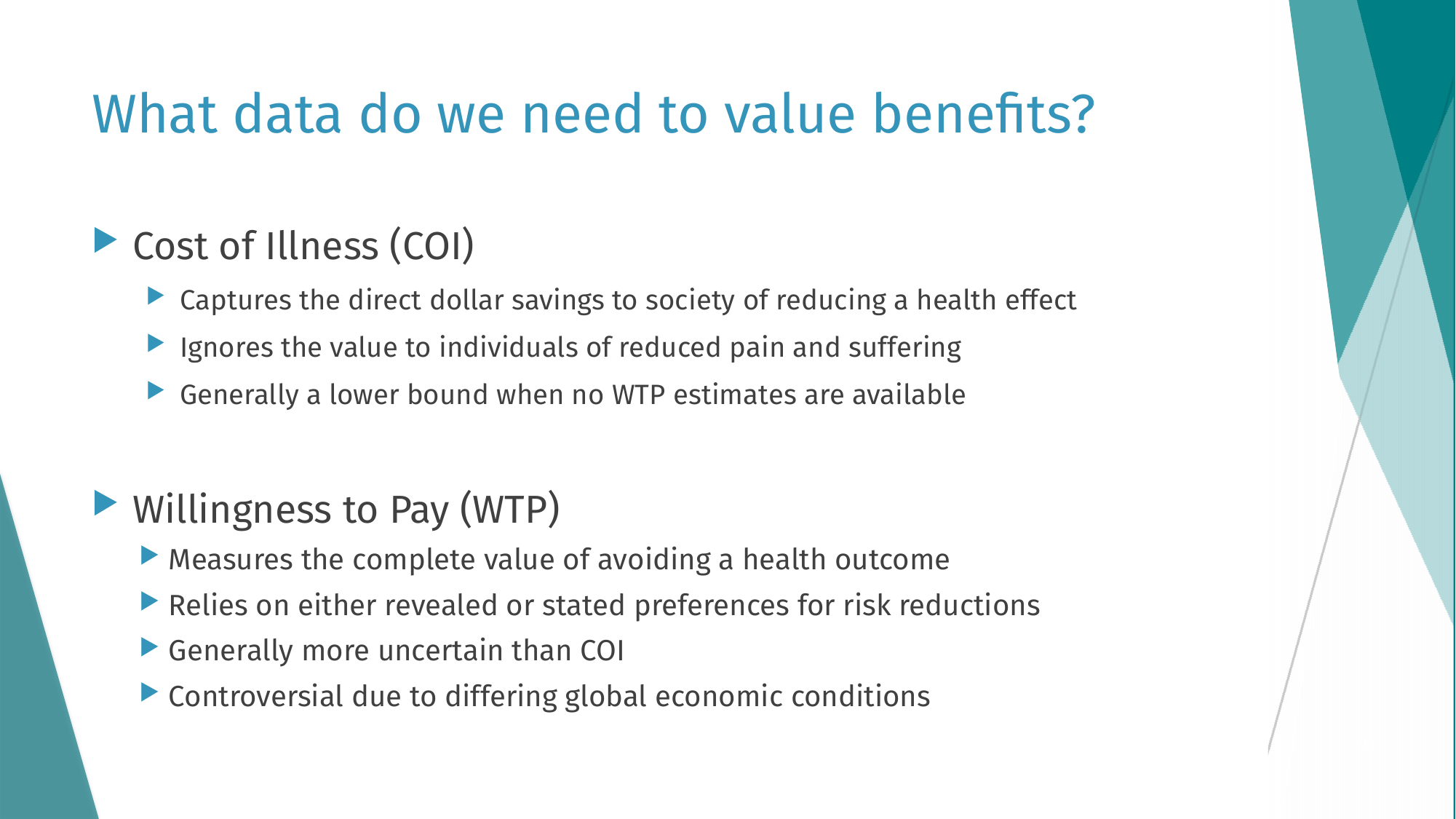

# What data do we need to value benefits?
Cost of Illness (COI)
Captures the direct dollar savings to society of reducing a health effect
Ignores the value to individuals of reduced pain and suffering
Generally a lower bound when no WTP estimates are available

Willingness to Pay (WTP)
 Measures the complete value of avoiding a health outcome
 Relies on either revealed or stated preferences for risk reductions
 Generally more uncertain than COI
 Controversial due to differing global economic conditions

56